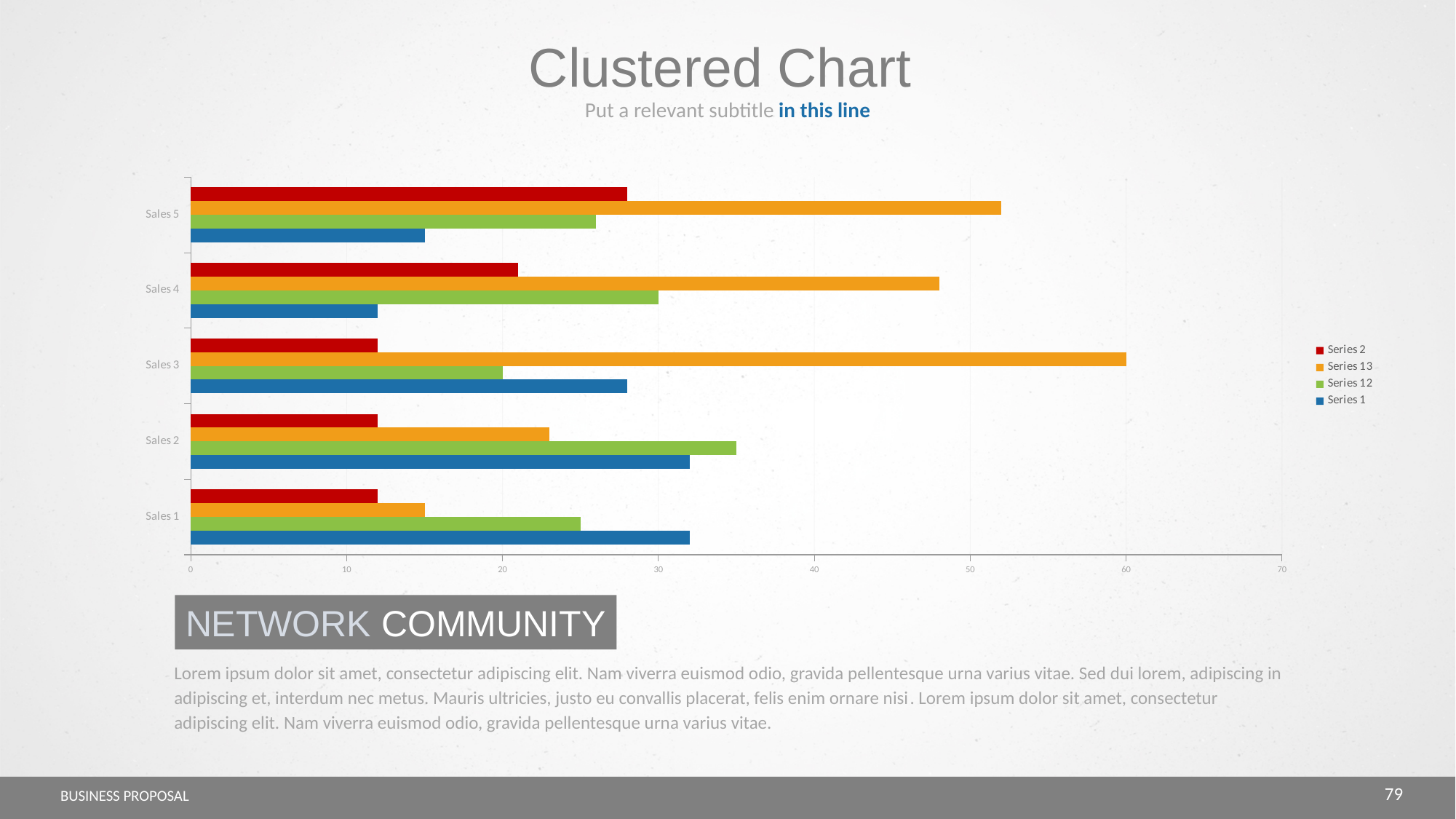

Clustered Chart
Put a relevant subtitle in this line

### Chart

| Category | Series 1 | Series 12 | Series 13 | Series 2 |
|---|---|---|---|---|
| Sales 1 | 32.0 | 25.0 | 15.0 | 12.0 |
| Sales 2 | 32.0 | 35.0 | 23.0 | 12.0 |
| Sales 3 | 28.0 | 20.0 | 60.0 | 12.0 |
| Sales 4 | 12.0 | 30.0 | 48.0 | 21.0 |
| Sales 5 | 15.0 | 26.0 | 52.0 | 28.0 |
NETWORK COMMUNITY
Lorem ipsum dolor sit amet, consectetur adipiscing elit. Nam viverra euismod odio, gravida pellentesque urna varius vitae. Sed dui lorem, adipiscing in adipiscing et, interdum nec metus. Mauris ultricies, justo eu convallis placerat, felis enim ornare nisi. Lorem ipsum dolor sit amet, consectetur adipiscing elit. Nam viverra euismod odio, gravida pellentesque urna varius vitae.

79
BUSINESS PROPOSAL